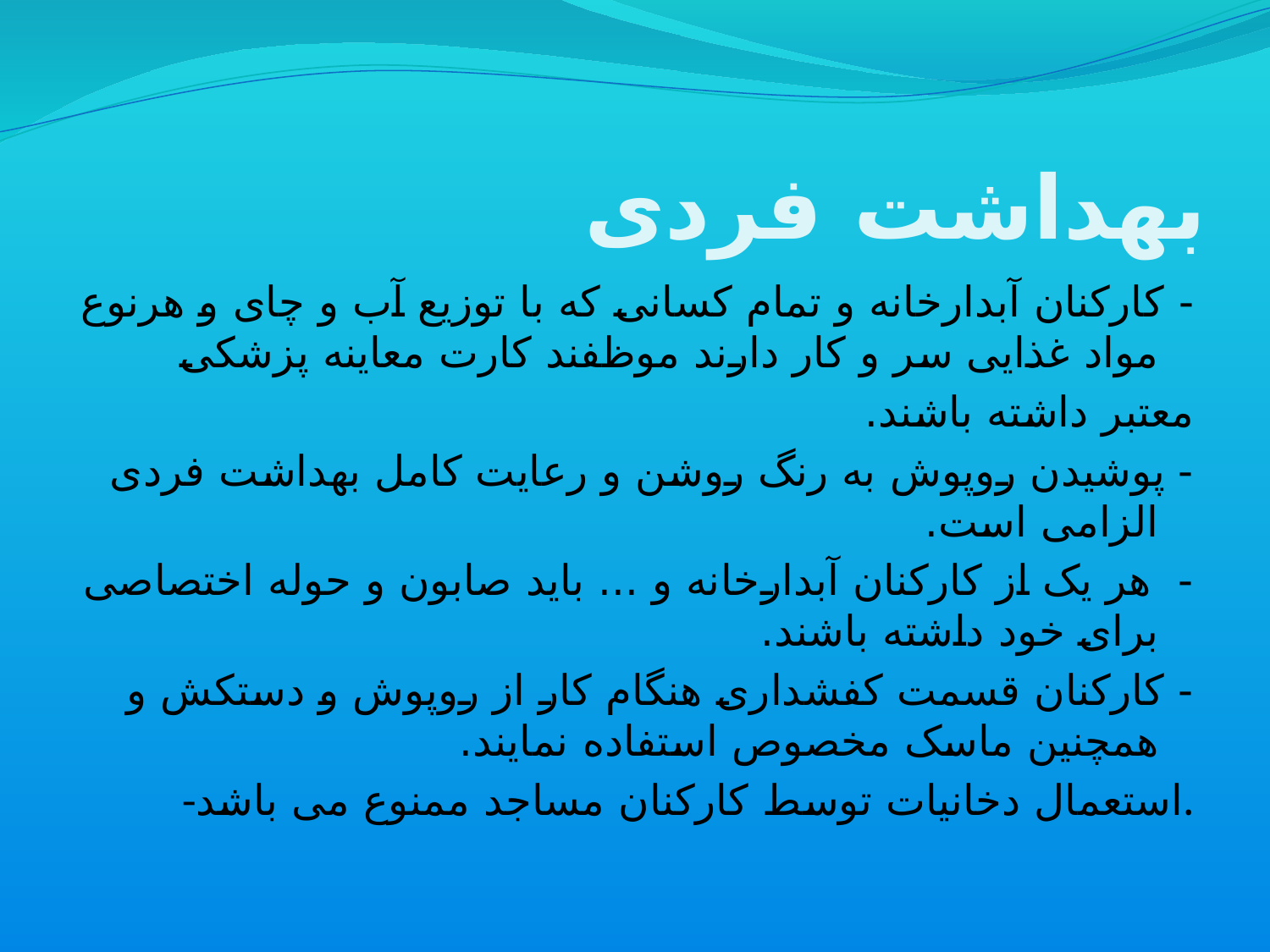

# بهداشت فردی
- کارکنان آبدارخانه و تمام کسانی که با توزیع آب و چای و هرنوع مواد غذایی سر و کار دارند موظفند کارت معاینه پزشکی
معتبر داشته باشند.
- پوشیدن روپوش به رنگ روشن و رعایت کامل بهداشت فردی الزامی است.
-  هر یک از کارکنان آبدارخانه و ... باید صابون و حوله اختصاصی برای خود داشته باشند.
- کارکنان قسمت کفشداری هنگام کار از روپوش و دستکش و همچنین ماسک مخصوص استفاده نمایند.
-استعمال دخانیات توسط کارکنان مساجد ممنوع می باشد.